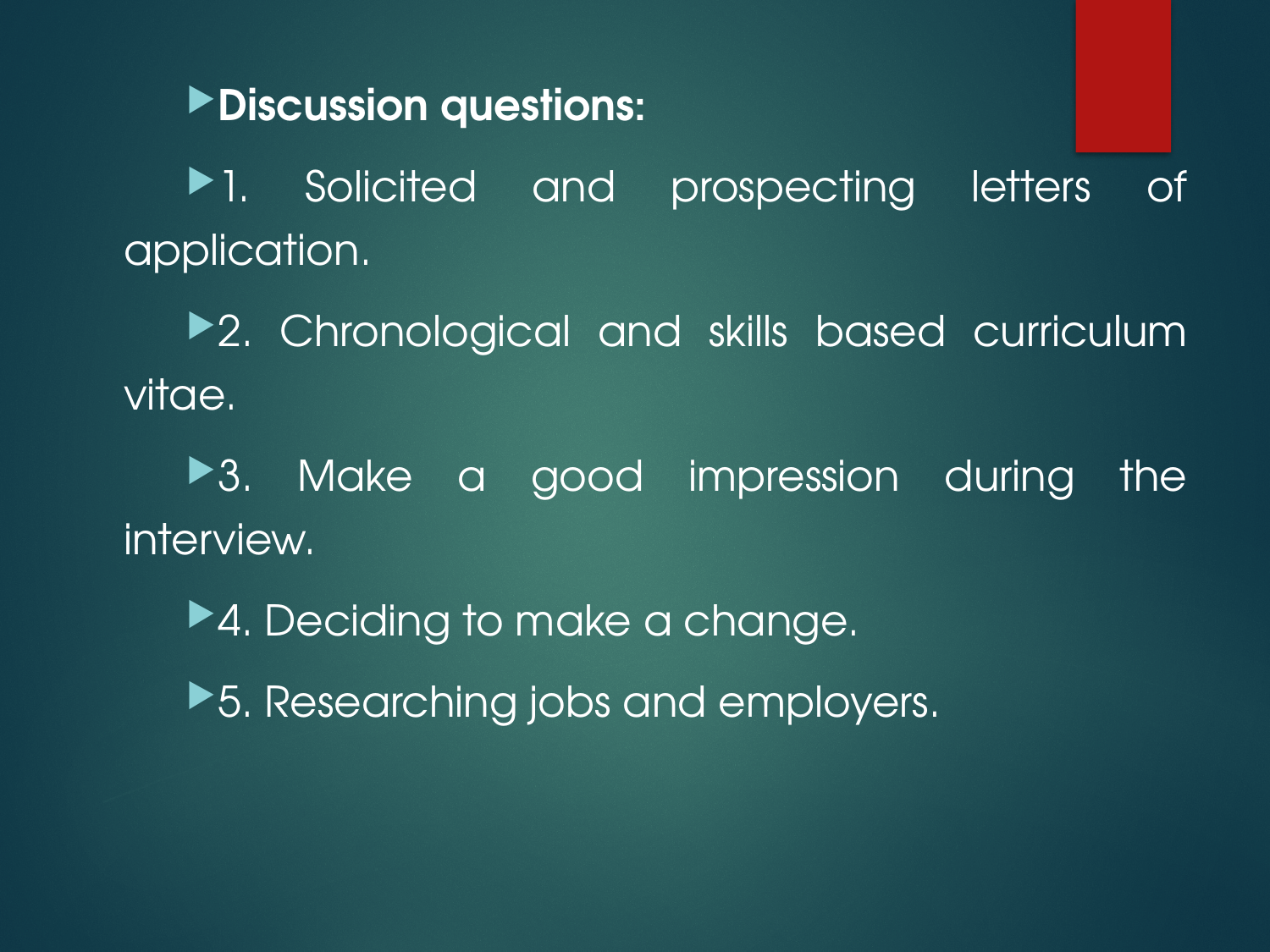

Discussion questions:
1. Solicited and prospecting letters of application.
2. Chronological and skills based curriculum vitae.
3. Make a good impression during the interview.
4. Deciding to make a change.
5. Researching jobs and employers.